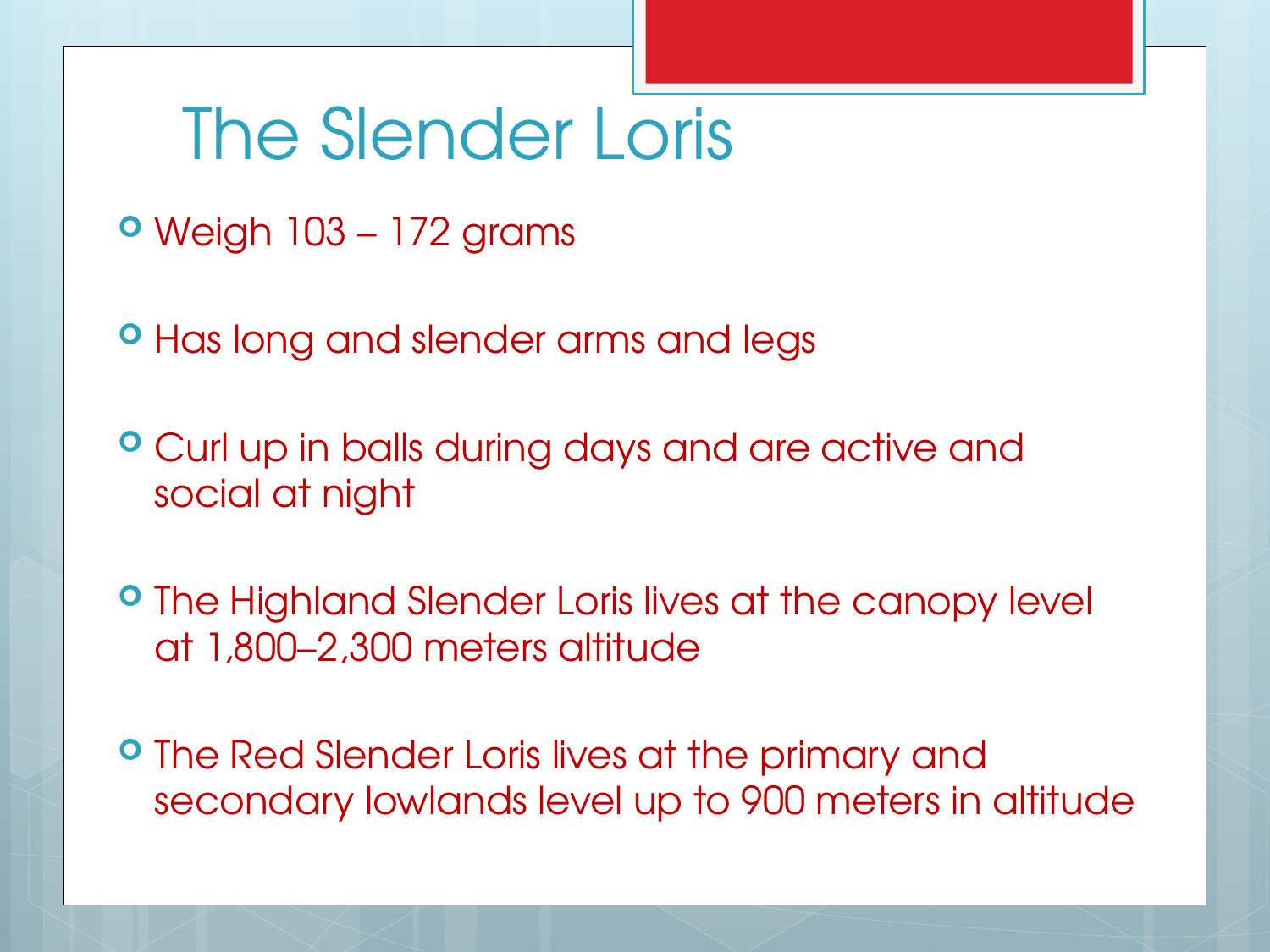

# The Slender Loris
Weigh 103 – 172 grams

Has long and slender arms and legs

Curl up in balls during days and are active and social at night

The Highland Slender Loris lives at the canopy level at 1,800–2,300 meters altitude

The Red Slender Loris lives at the primary and secondary lowlands level up to 900 meters in altitude